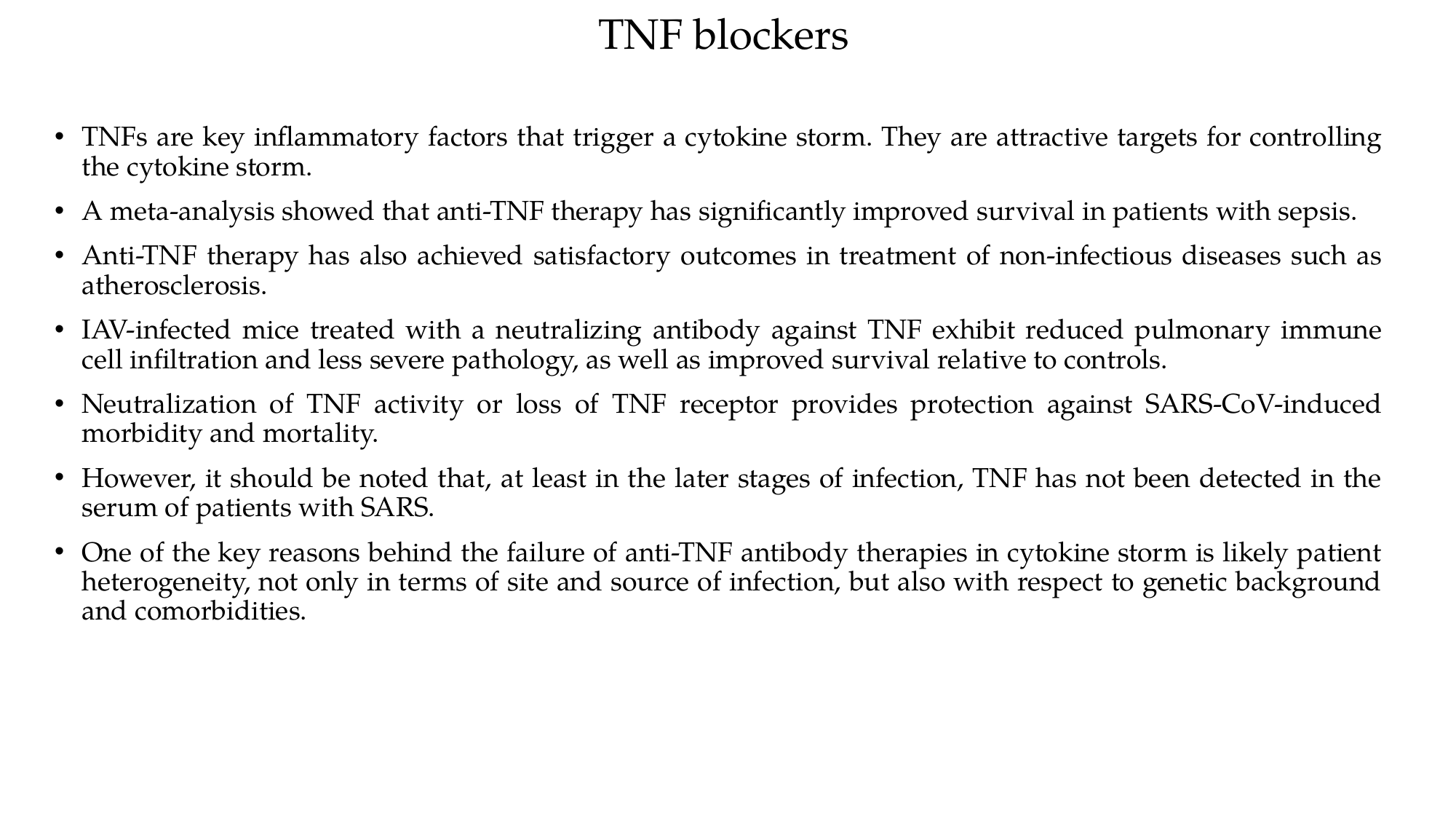

# TNF blockers
TNFs are key inflammatory factors that trigger a cytokine storm. They are attractive targets for controlling the cytokine storm.
A meta-analysis showed that anti-TNF therapy has significantly improved survival in patients with sepsis.
Anti-TNF therapy has also achieved satisfactory outcomes in treatment of non-infectious diseases such as atherosclerosis.
IAV-infected mice treated with a neutralizing antibody against TNF exhibit reduced pulmonary immune cell infiltration and less severe pathology, as well as improved survival relative to controls.
Neutralization of TNF activity or loss of TNF receptor provides protection against SARS-CoV-induced morbidity and mortality.
However, it should be noted that, at least in the later stages of infection, TNF has not been detected in the serum of patients with SARS.
One of the key reasons behind the failure of anti-TNF antibody therapies in cytokine storm is likely patient heterogeneity, not only in terms of site and source of infection, but also with respect to genetic background and comorbidities.